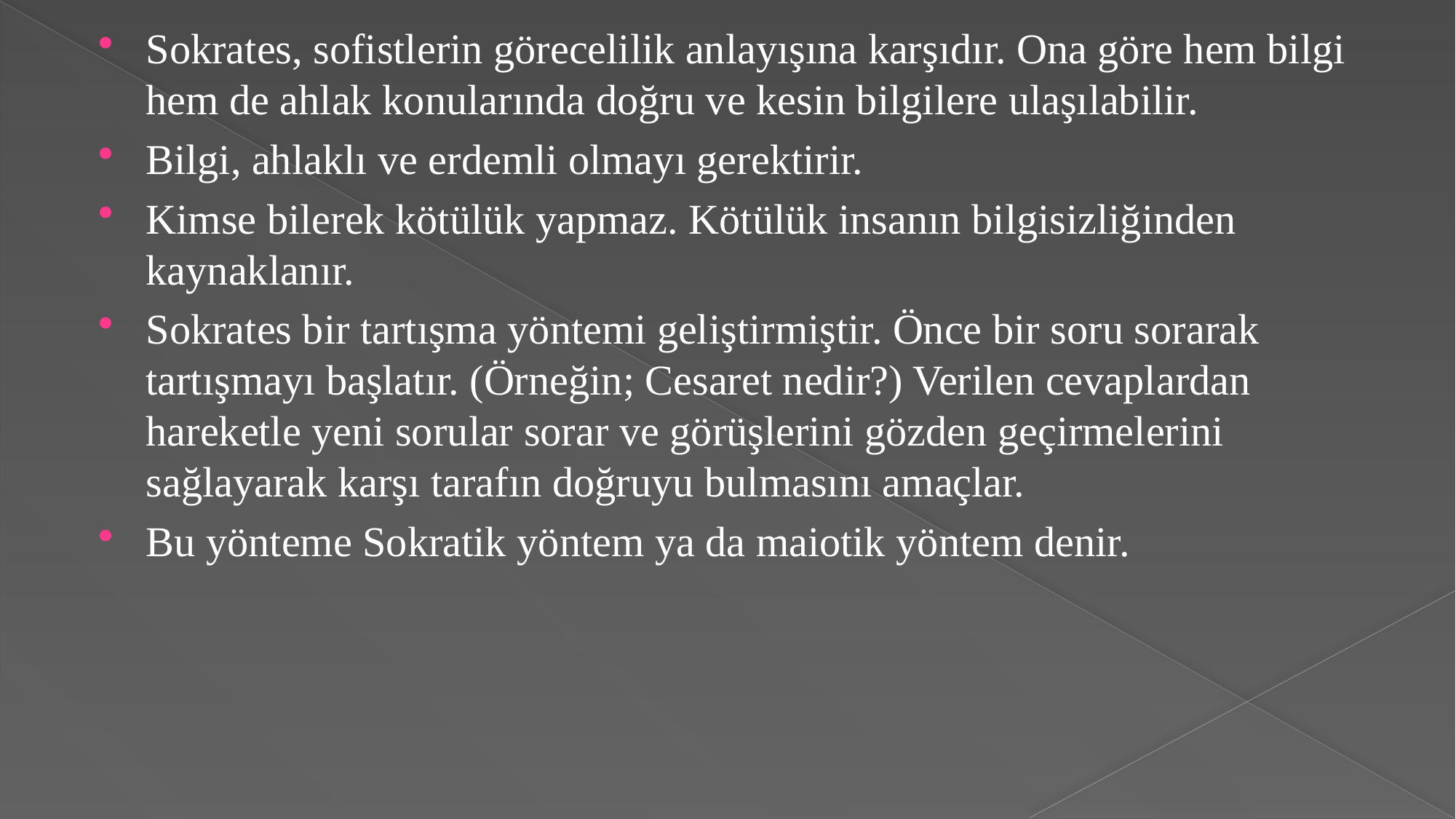

Sokrates, sofistlerin görecelilik anlayışına karşıdır. Ona göre hem bilgi hem de ahlak konularında doğru ve kesin bilgilere ulaşılabilir.
Bilgi, ahlaklı ve erdemli olmayı gerektirir.
Kimse bilerek kötülük yapmaz. Kötülük insanın bilgisizliğinden kaynaklanır.
Sokrates bir tartışma yöntemi geliştirmiştir. Önce bir soru sorarak tartışmayı başlatır. (Örneğin; Cesaret nedir?) Verilen cevaplardan hareketle yeni sorular sorar ve görüşlerini gözden geçirmelerini sağlayarak karşı tarafın doğruyu bulmasını amaçlar.
Bu yönteme Sokratik yöntem ya da maiotik yöntem denir.